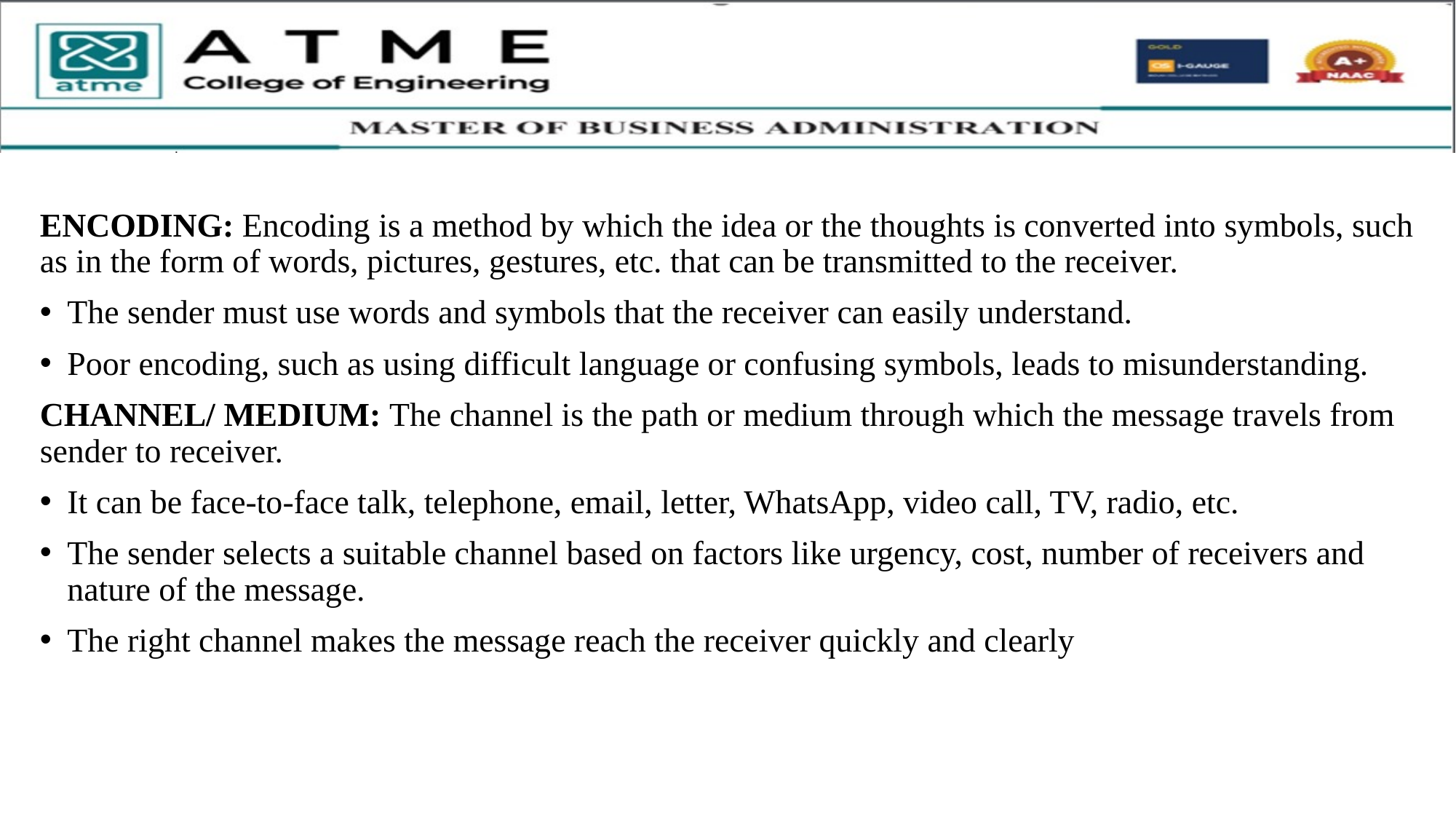

ENCODING: Encoding is a method by which the idea or the thoughts is converted into symbols, such as in the form of words, pictures, gestures, etc. that can be transmitted to the receiver.
The sender must use words and symbols that the receiver can easily understand.
Poor encoding, such as using difficult language or confusing symbols, leads to misunderstanding.
CHANNEL/ MEDIUM: The channel is the path or medium through which the message travels from sender to receiver.
It can be face-to-face talk, telephone, email, letter, WhatsApp, video call, TV, radio, etc.
The sender selects a suitable channel based on factors like urgency, cost, number of receivers and nature of the message.
The right channel makes the message reach the receiver quickly and clearly